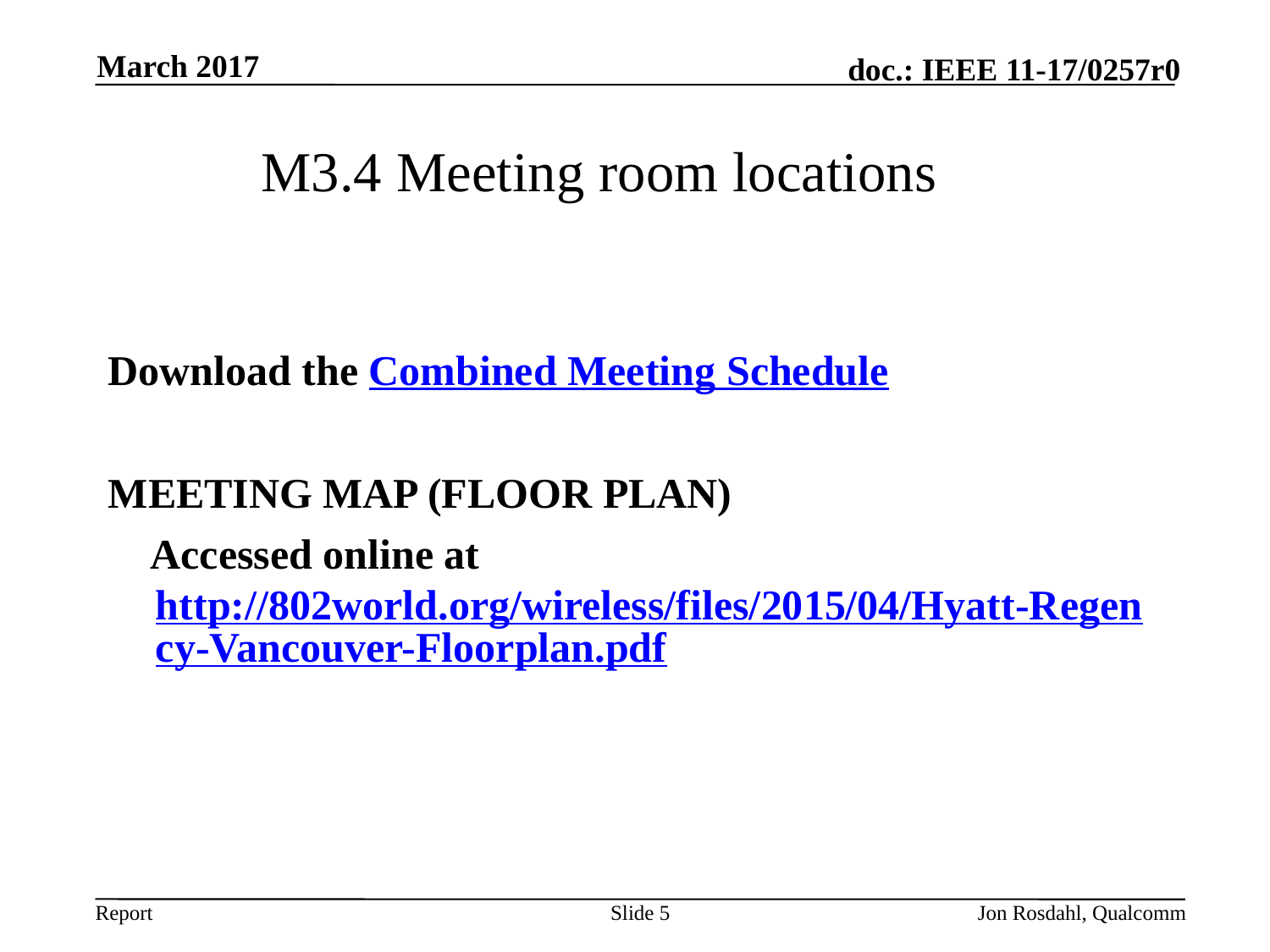

March 2017
# M3.4 Meeting room locations

Download the Combined Meeting Schedule

MEETING MAP (FLOOR PLAN)
    Accessed online at http://802world.org/wireless/files/2015/04/Hyatt-Regency-Vancouver-Floorplan.pdf
Slide 5
Jon Rosdahl, Qualcomm